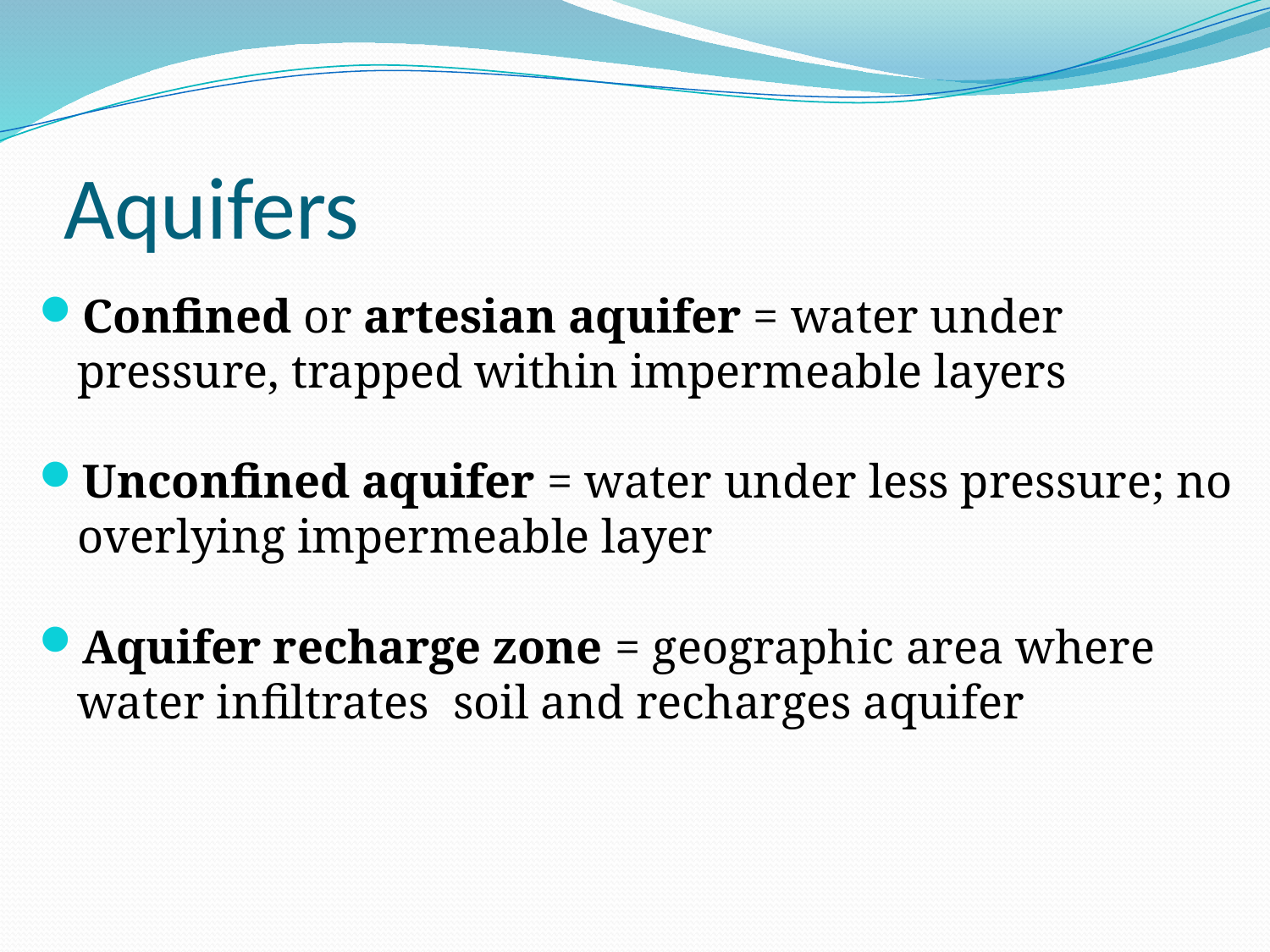

# Aquifers

Confined or artesian aquifer = water under pressure, trapped within impermeable layers

Unconfined aquifer = water under less pressure; no overlying impermeable layer

Aquifer recharge zone = geographic area where water infiltrates  soil and recharges aquifer